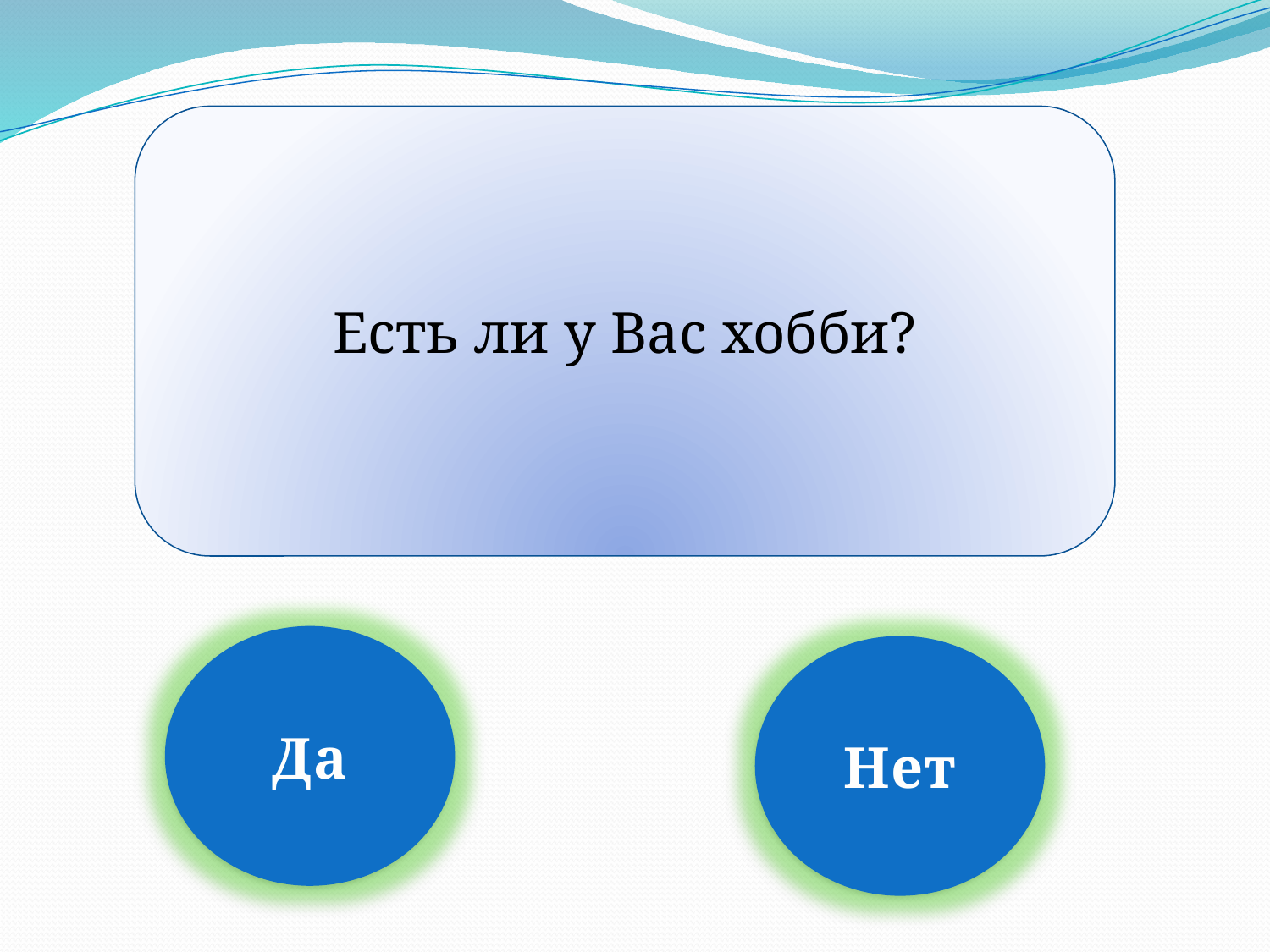

Есть ли у Вас хобби?
Да
Нет